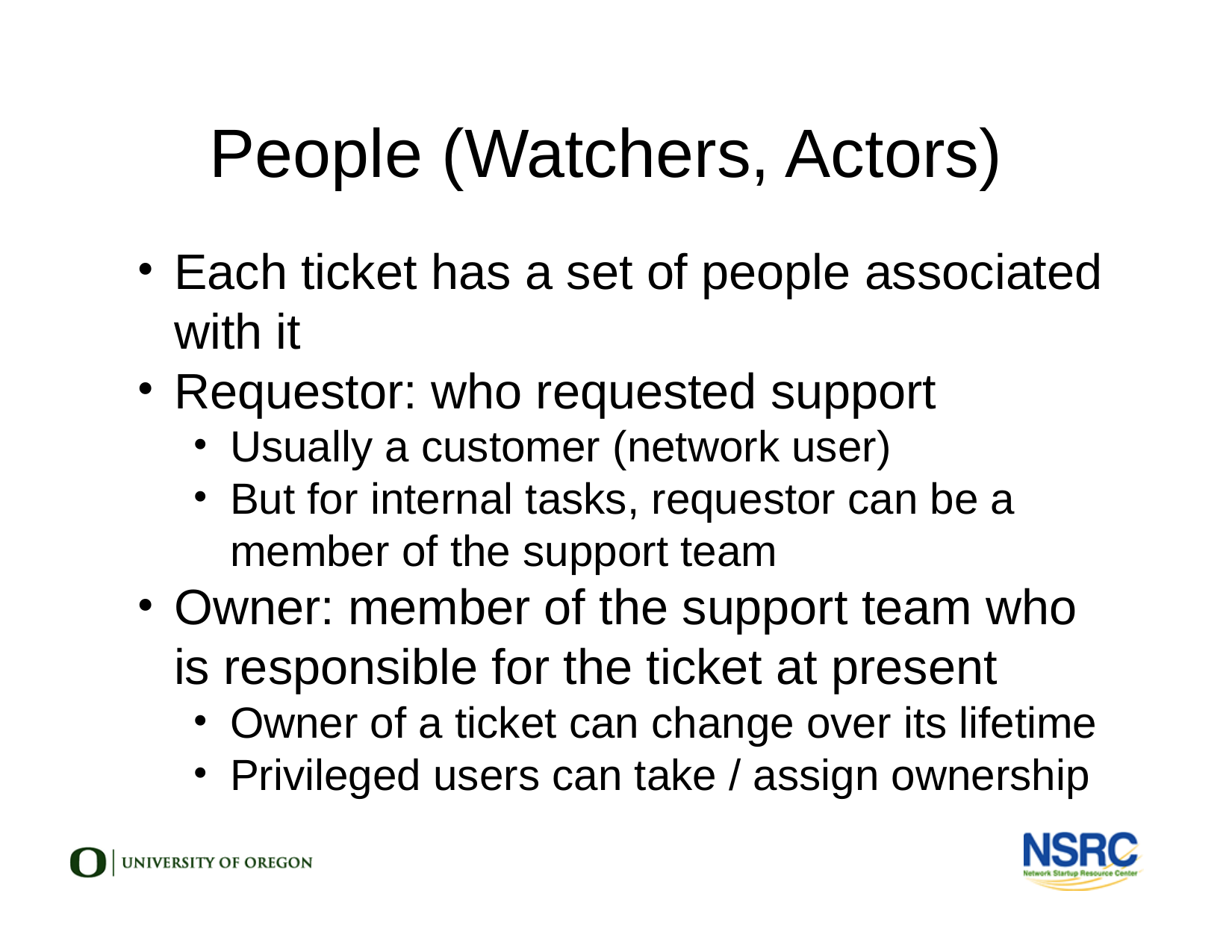

People (Watchers, Actors)
Each ticket has a set of people associated with it
Requestor: who requested support
Usually a customer (network user)
But for internal tasks, requestor can be a member of the support team
Owner: member of the support team who is responsible for the ticket at present
Owner of a ticket can change over its lifetime
Privileged users can take / assign ownership